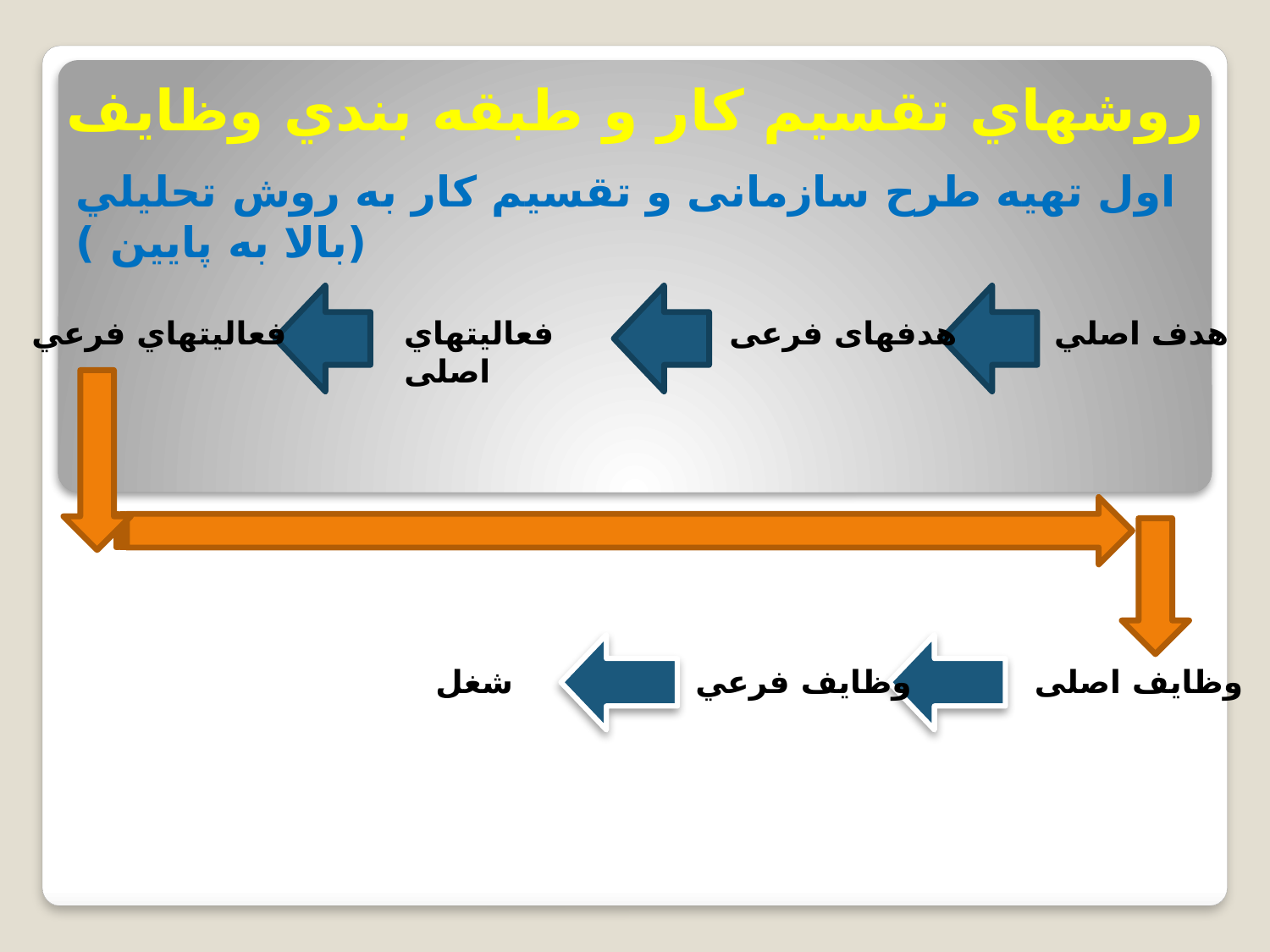

# روشهاي تقسيم كار و طبقه بندي وظايف
اول تهیه طرح سازمانی و تقسیم کار به روش تحليلي (بالا به پايين )

فعاليتهاي فرعي
فعاليتهاي اصلی
هدفهای فرعی
 هدف اصلي

شغل
وظایف فرعي
وظايف اصلی